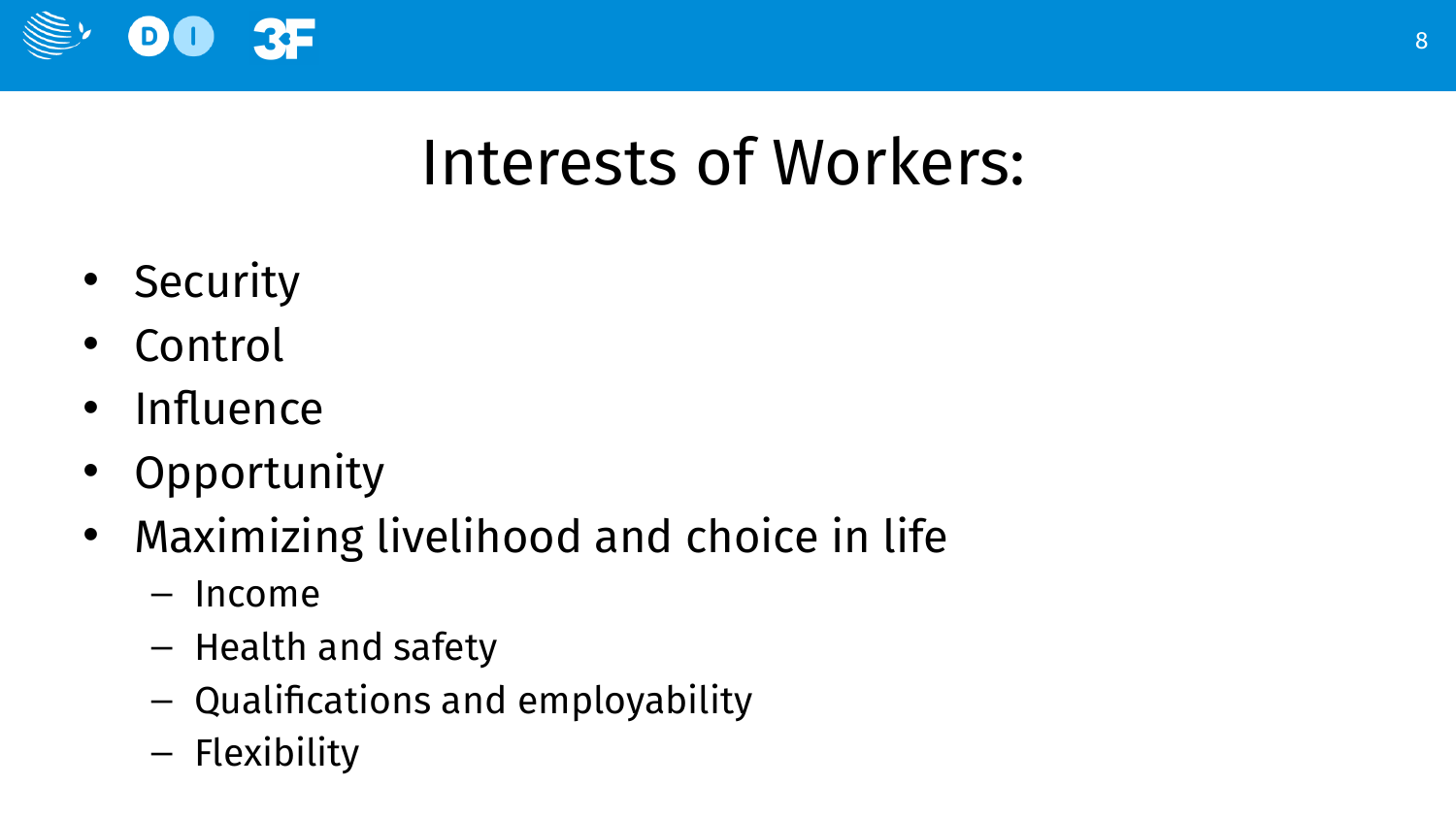

8
# Interests of Workers:
Security
Control
Influence
Opportunity
Maximizing livelihood and choice in life
Income
Health and safety
Qualifications and employability
Flexibility